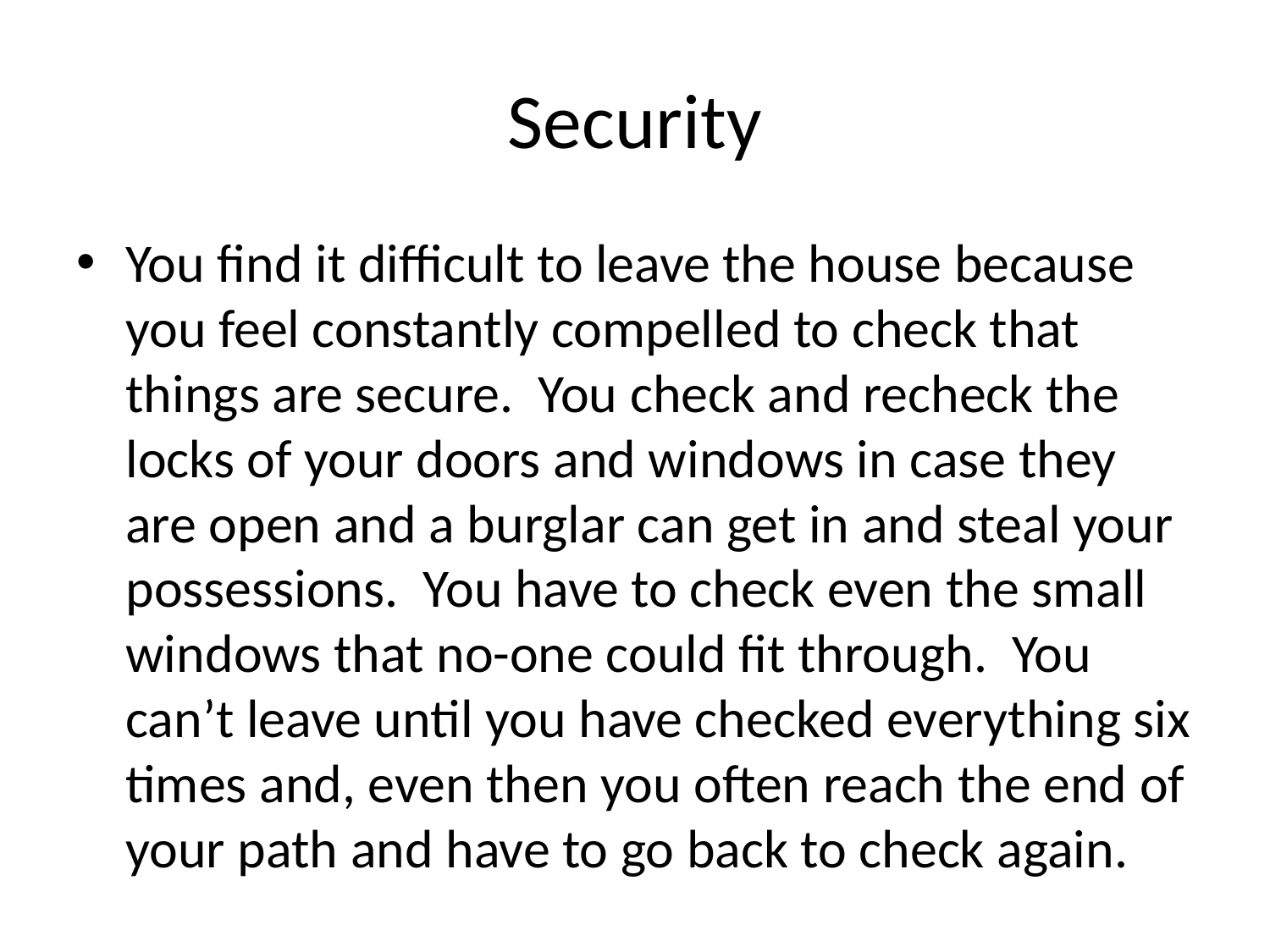

# Security
You find it difficult to leave the house because you feel constantly compelled to check that things are secure.  You check and recheck the locks of your doors and windows in case they are open and a burglar can get in and steal your possessions.  You have to check even the small windows that no-one could fit through.  You can’t leave until you have checked everything six times and, even then you often reach the end of your path and have to go back to check again.